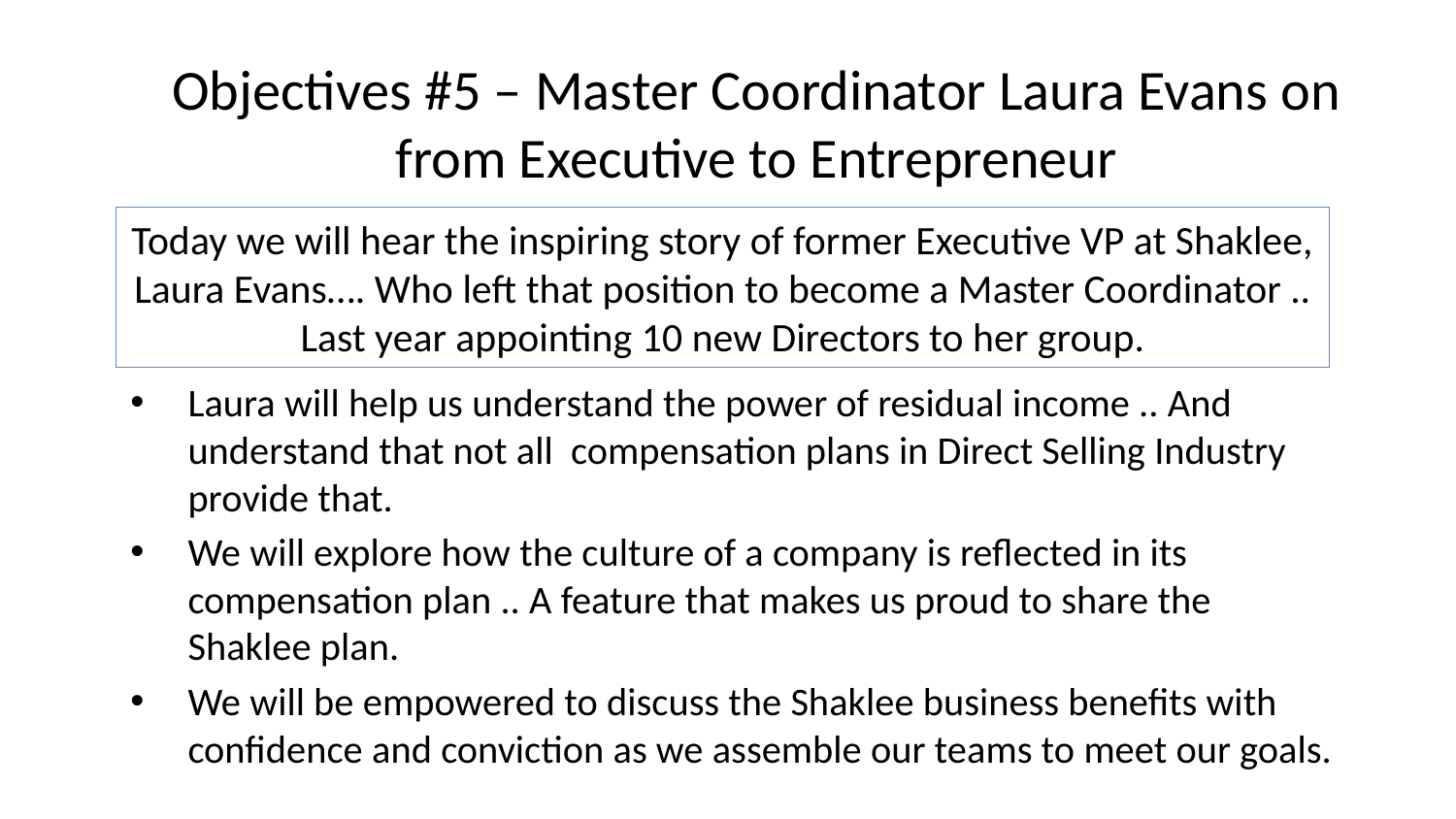

# Objectives #5 – Master Coordinator Laura Evans on from Executive to Entrepreneur
Today we will hear the inspiring story of former Executive VP at Shaklee, Laura Evans…. Who left that position to become a Master Coordinator .. Last year appointing 10 new Directors to her group.
Laura will help us understand the power of residual income .. And understand that not all  compensation plans in Direct Selling Industry provide that.
We will explore how the culture of a company is reflected in its compensation plan .. A feature that makes us proud to share the Shaklee plan.
We will be empowered to discuss the Shaklee business benefits with confidence and conviction as we assemble our teams to meet our goals.